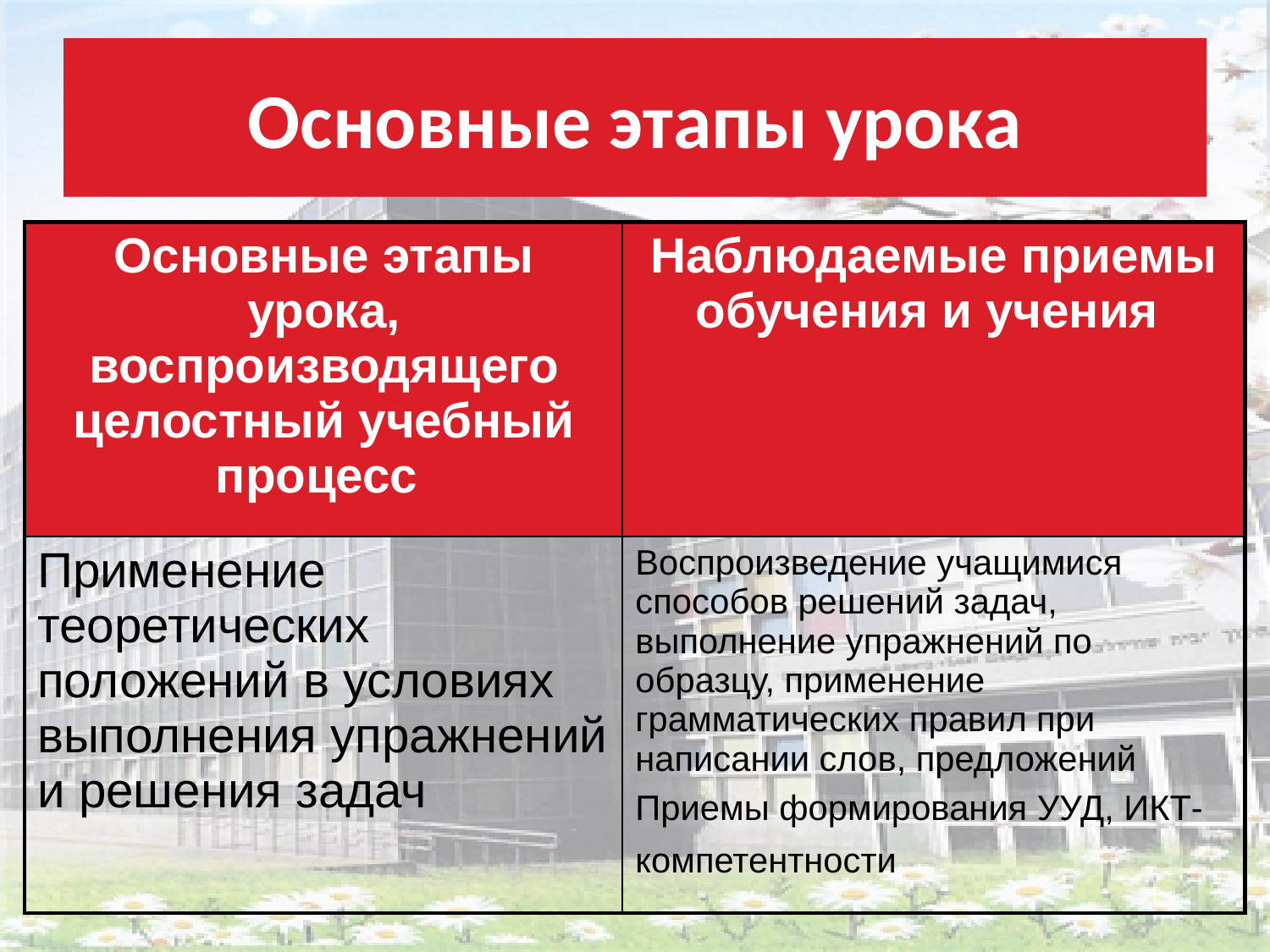

# Основные этапы урока
| Основные этапы урока, воспроизводящего целостный учебный процесс | Наблюдаемые приемы обучения и учения |
| --- | --- |
| Применение теоретических положений в условиях выполнения упражнений и решения задач | Воспроизведение учащимися способов решений задач, выполнение упражнений по образцу, применение грамматических правил при написании слов, предложений Приемы формирования УУД, ИКТ-компетентности |